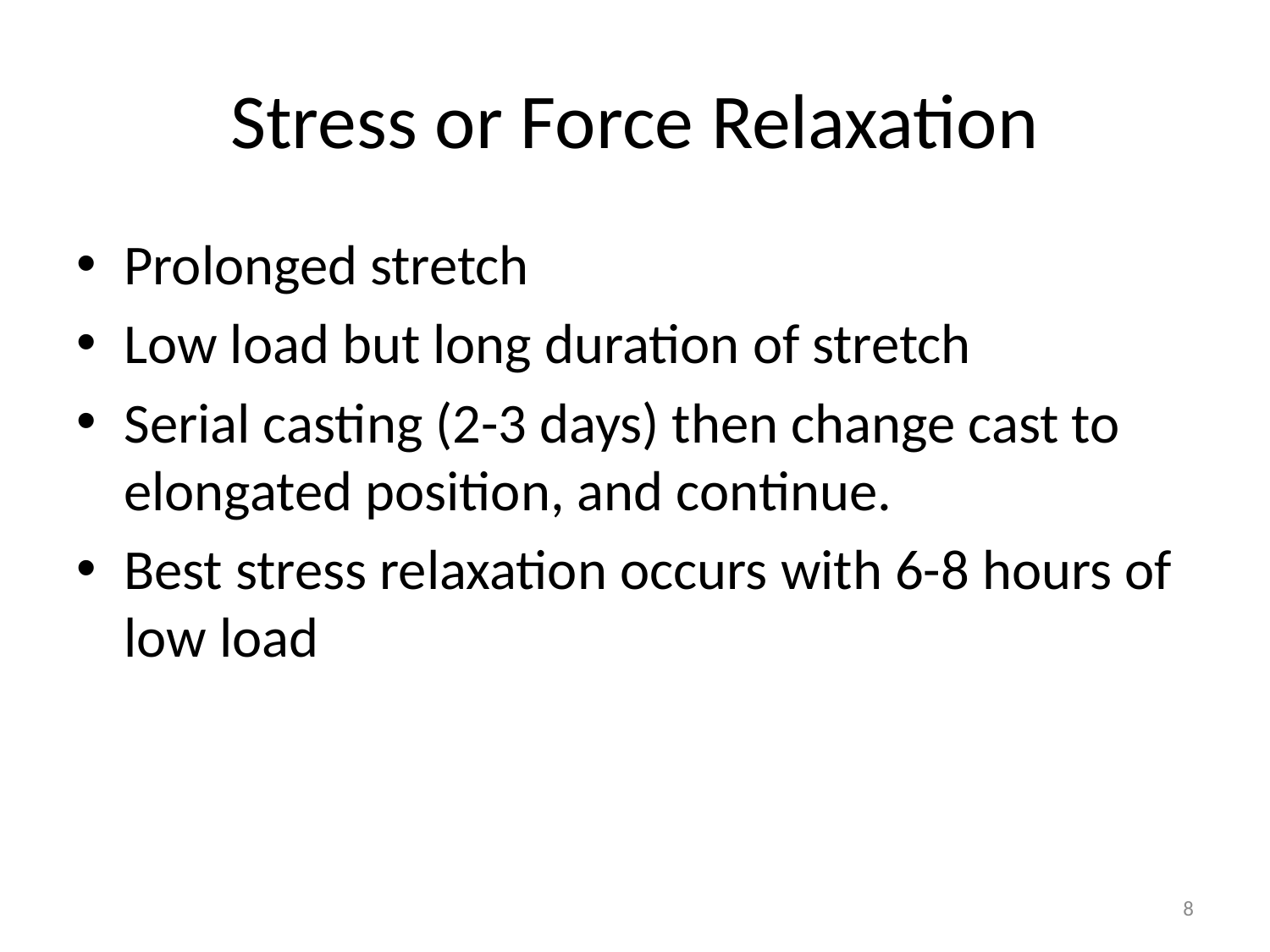

# Stress or Force Relaxation
Prolonged stretch
Low load but long duration of stretch
Serial casting (2-3 days) then change cast to elongated position, and continue.
Best stress relaxation occurs with 6-8 hours of low load
8